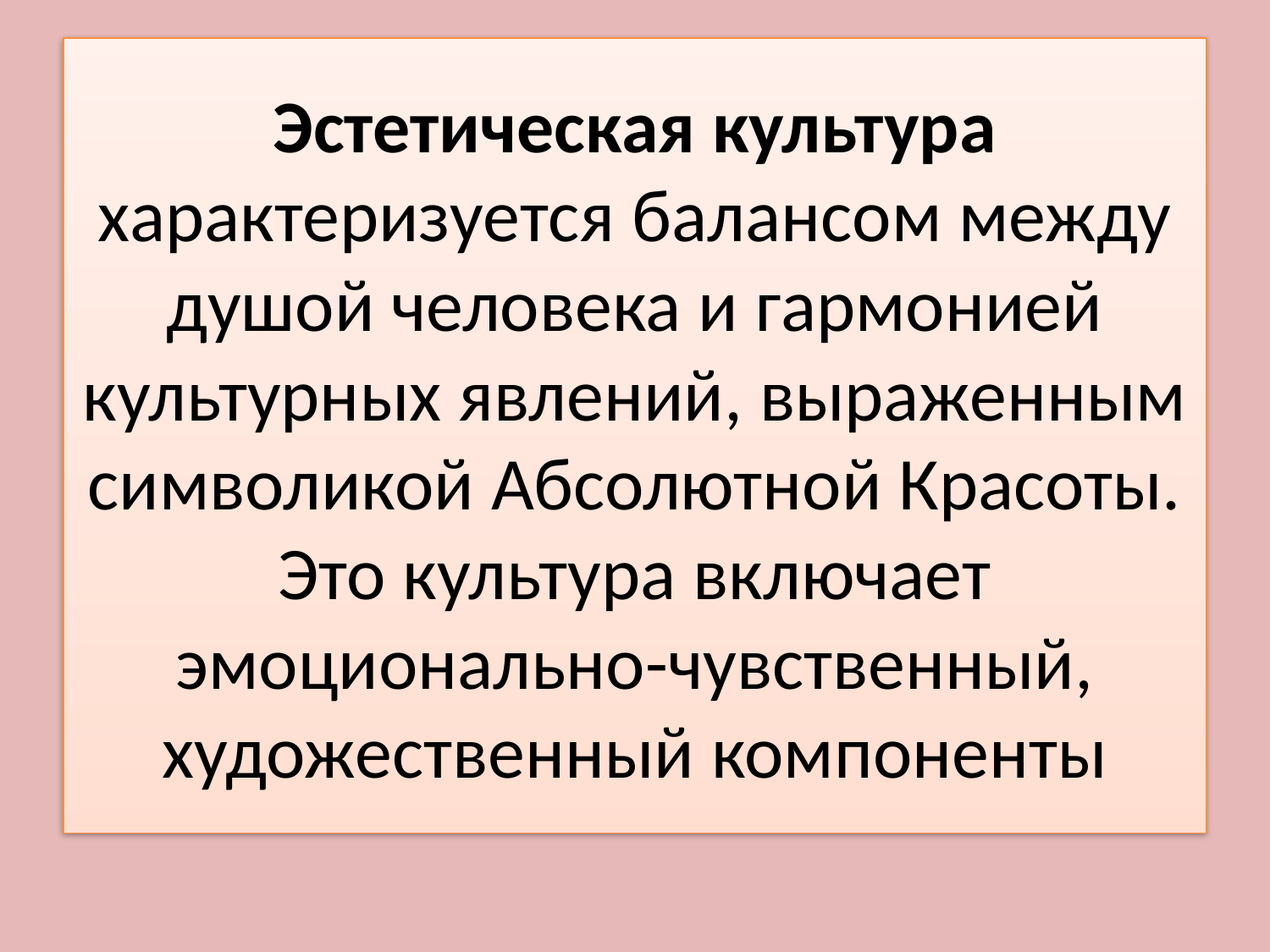

# Эстетическая культура характеризуется балансом между душой человека и гармонией культурных явлений, выраженным символикой Абсолютной Красоты. Это культура включает эмоционально-чувственный, художественный компоненты